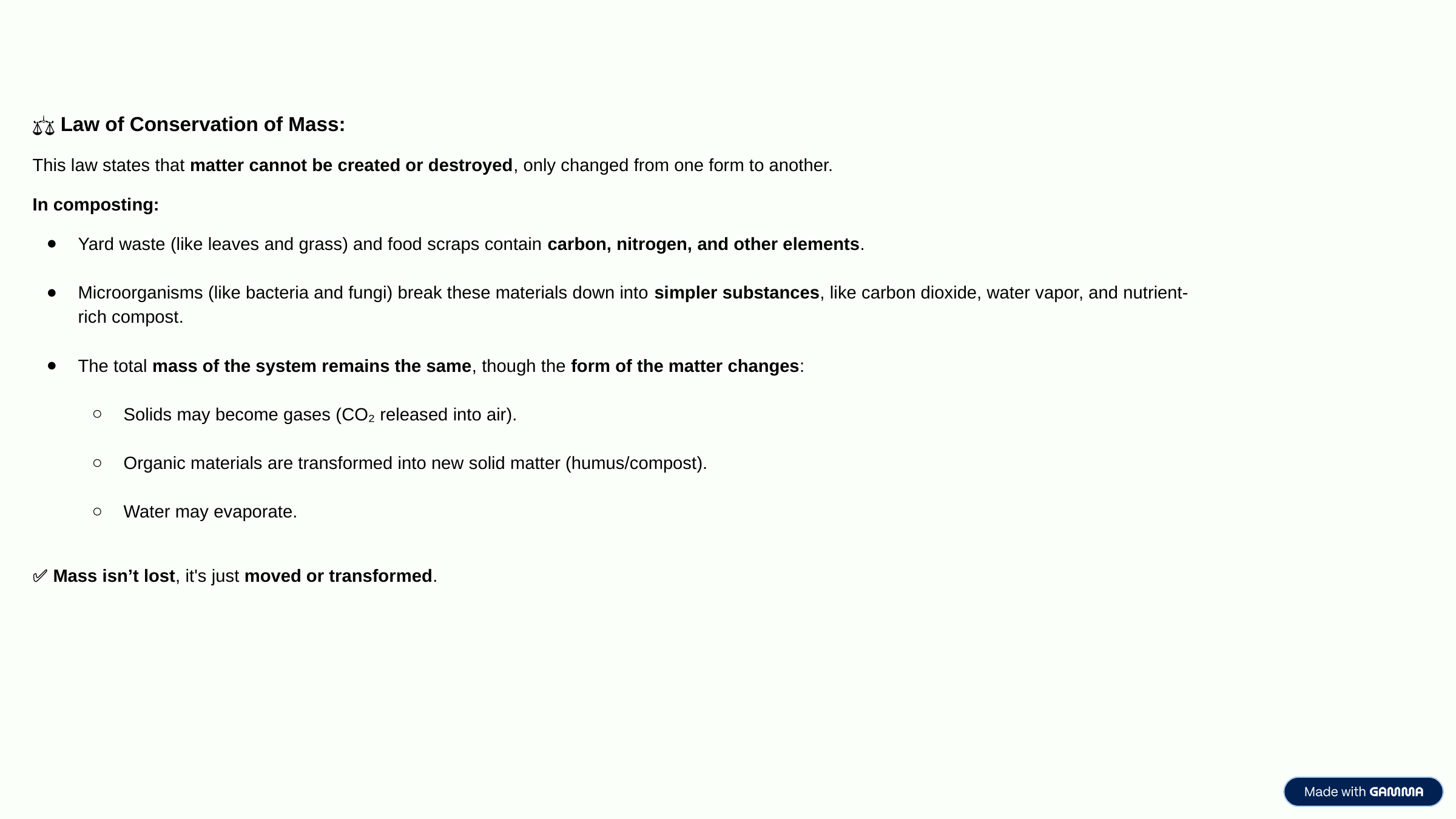

⚖️ Law of Conservation of Mass:
This law states that matter cannot be created or destroyed, only changed from one form to another.
In composting:
Yard waste (like leaves and grass) and food scraps contain carbon, nitrogen, and other elements.
Microorganisms (like bacteria and fungi) break these materials down into simpler substances, like carbon dioxide, water vapor, and nutrient-rich compost.
The total mass of the system remains the same, though the form of the matter changes:
Solids may become gases (CO₂ released into air).
Organic materials are transformed into new solid matter (humus/compost).
Water may evaporate.
✅ Mass isn’t lost, it's just moved or transformed.